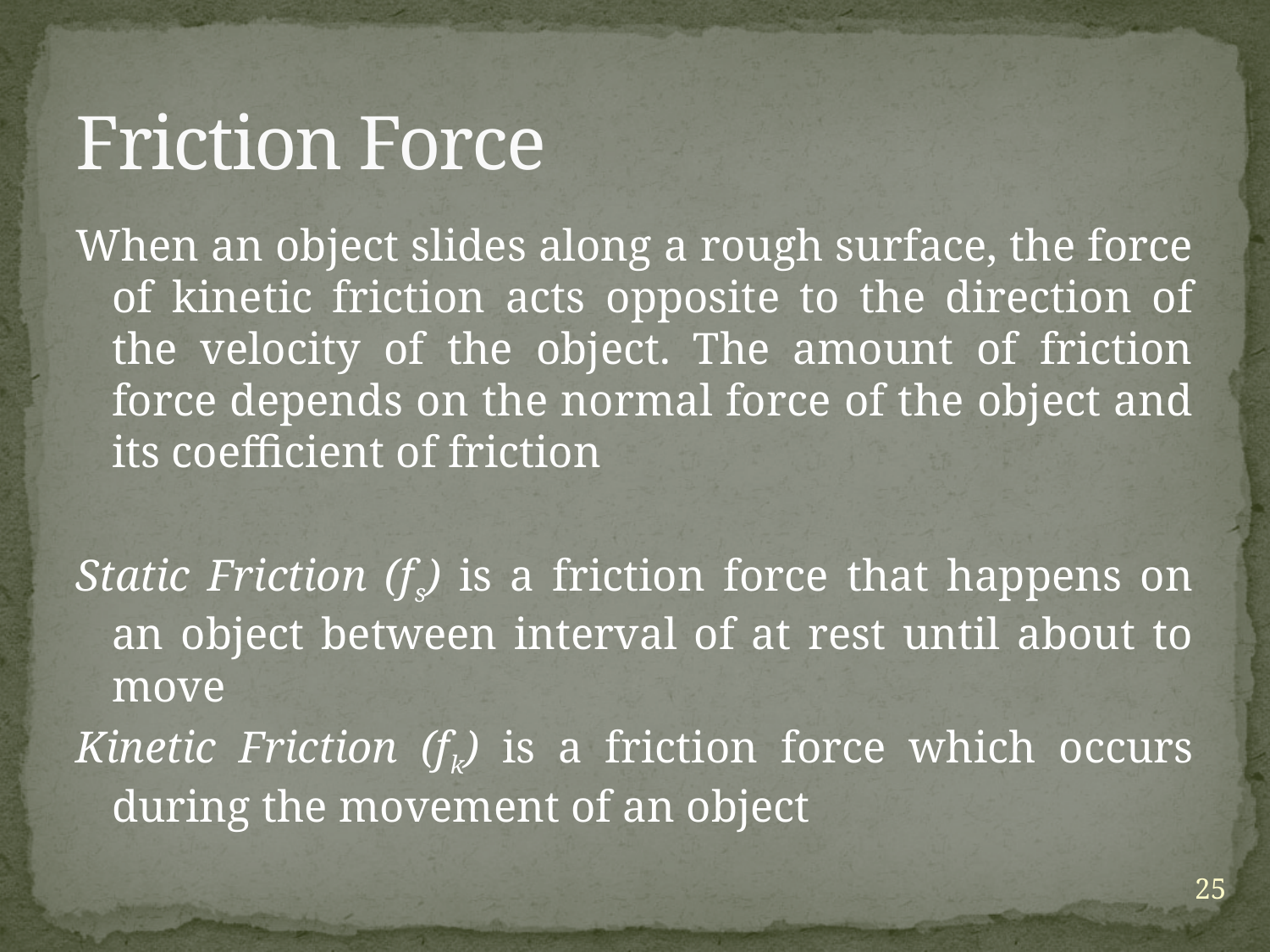

# Friction Force
When an object slides along a rough surface, the force of kinetic friction acts opposite to the direction of the velocity of the object. The amount of friction force depends on the normal force of the object and its coefficient of friction

Static Friction (fs) is a friction force that happens on an object between interval of at rest until about to move
Kinetic Friction (fk) is a friction force which occurs during the movement of an object

25